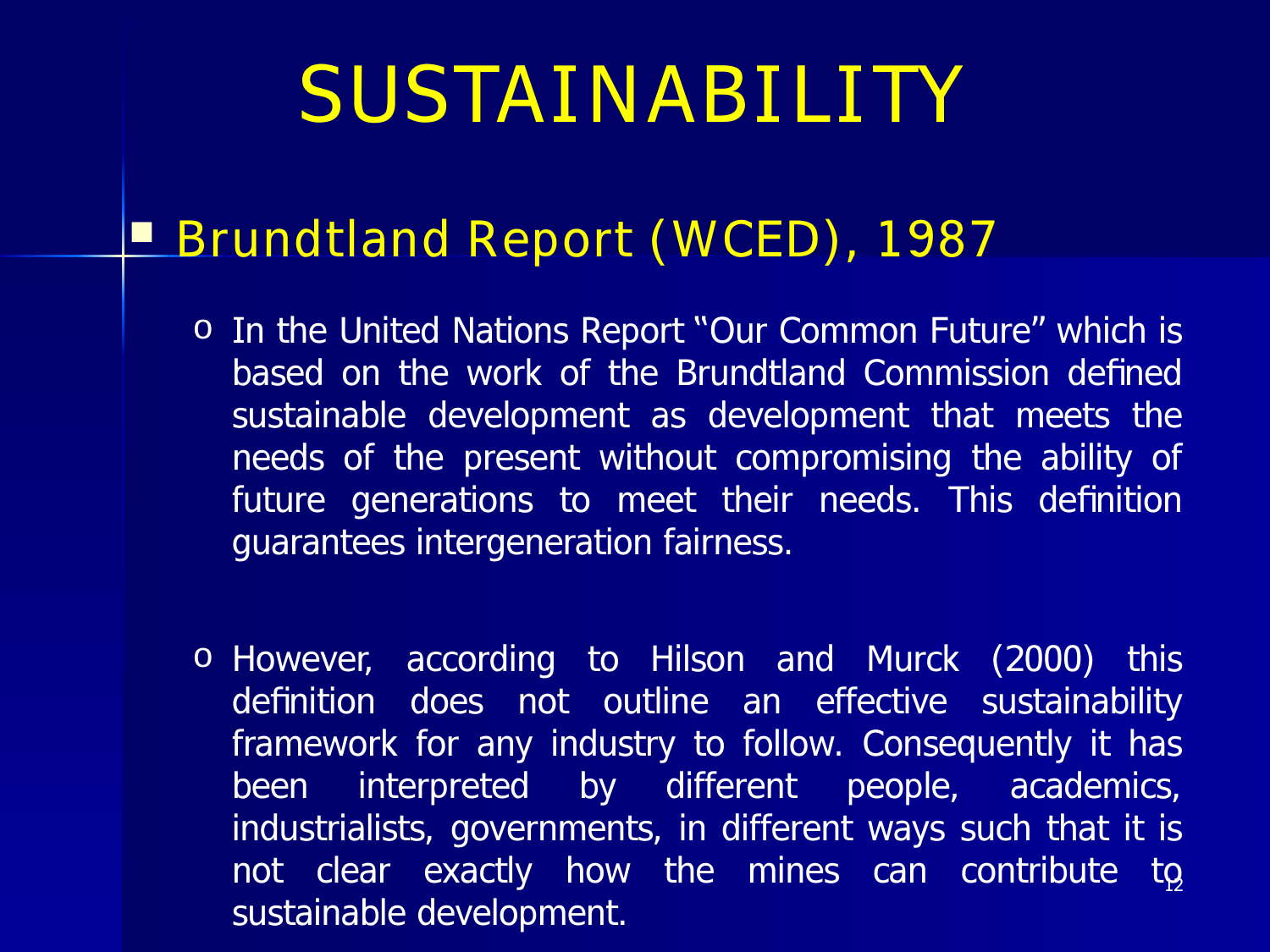

# SUSTAINABILITY
Brundtland Report (WCED), 1987

In the United Nations Report “Our Common Future” which is based on the work of the Brundtland Commission defined sustainable development as development that meets the needs of the present without compromising the ability of future generations to meet their needs. This definition guarantees intergeneration fairness.

However, according to Hilson and Murck (2000) this definition does not outline an effective sustainability framework for any industry to follow. Consequently it has been interpreted by different people, academics, industrialists, governments, in different ways such that it is not clear exactly how the mines can contribute to sustainable development.

12